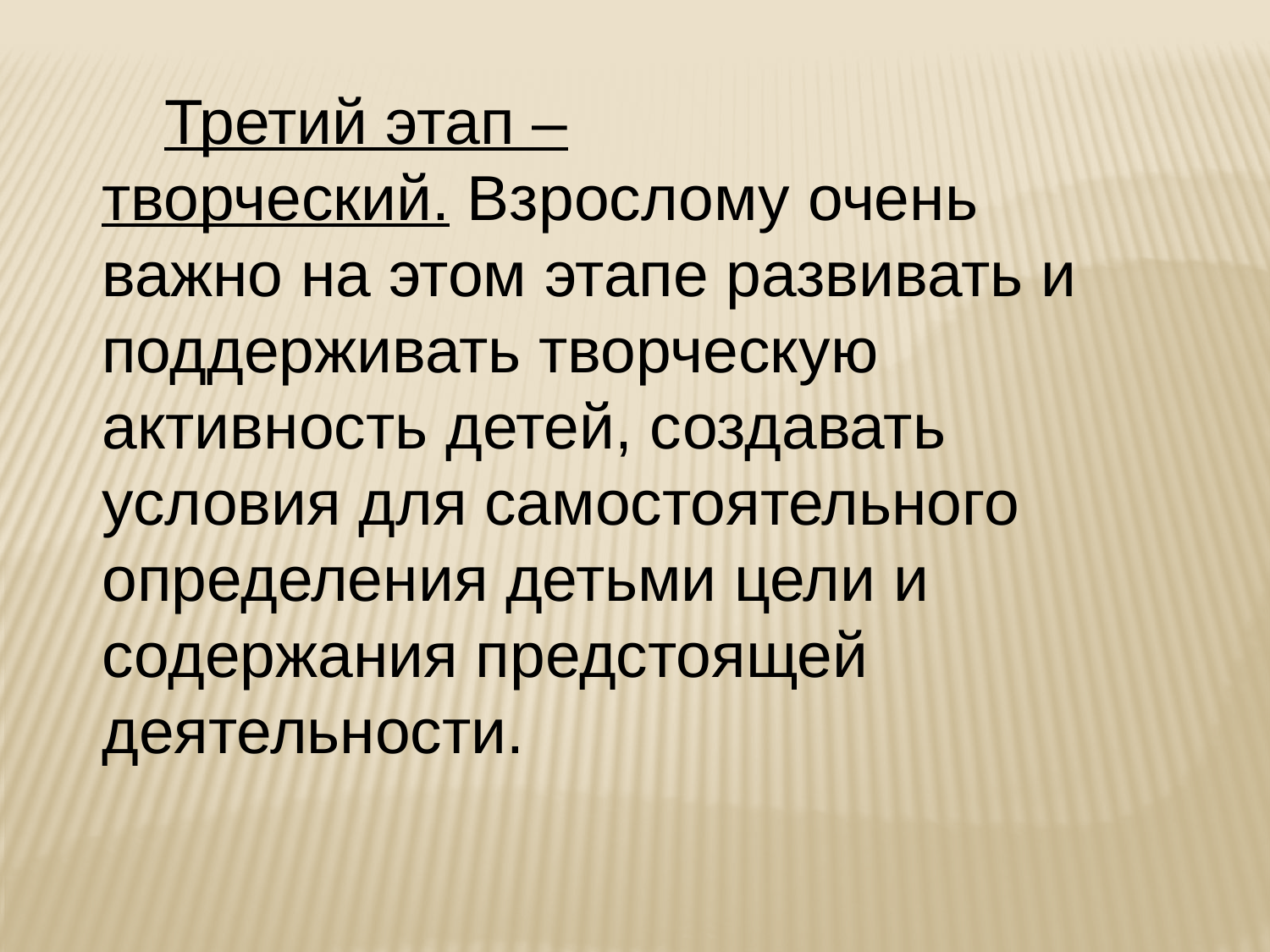

Третий этап – творческий. Взрослому очень важно на этом этапе развивать и поддерживать творческую активность детей, создавать условия для самостоятельного определения детьми цели и содержания предстоящей деятельности.